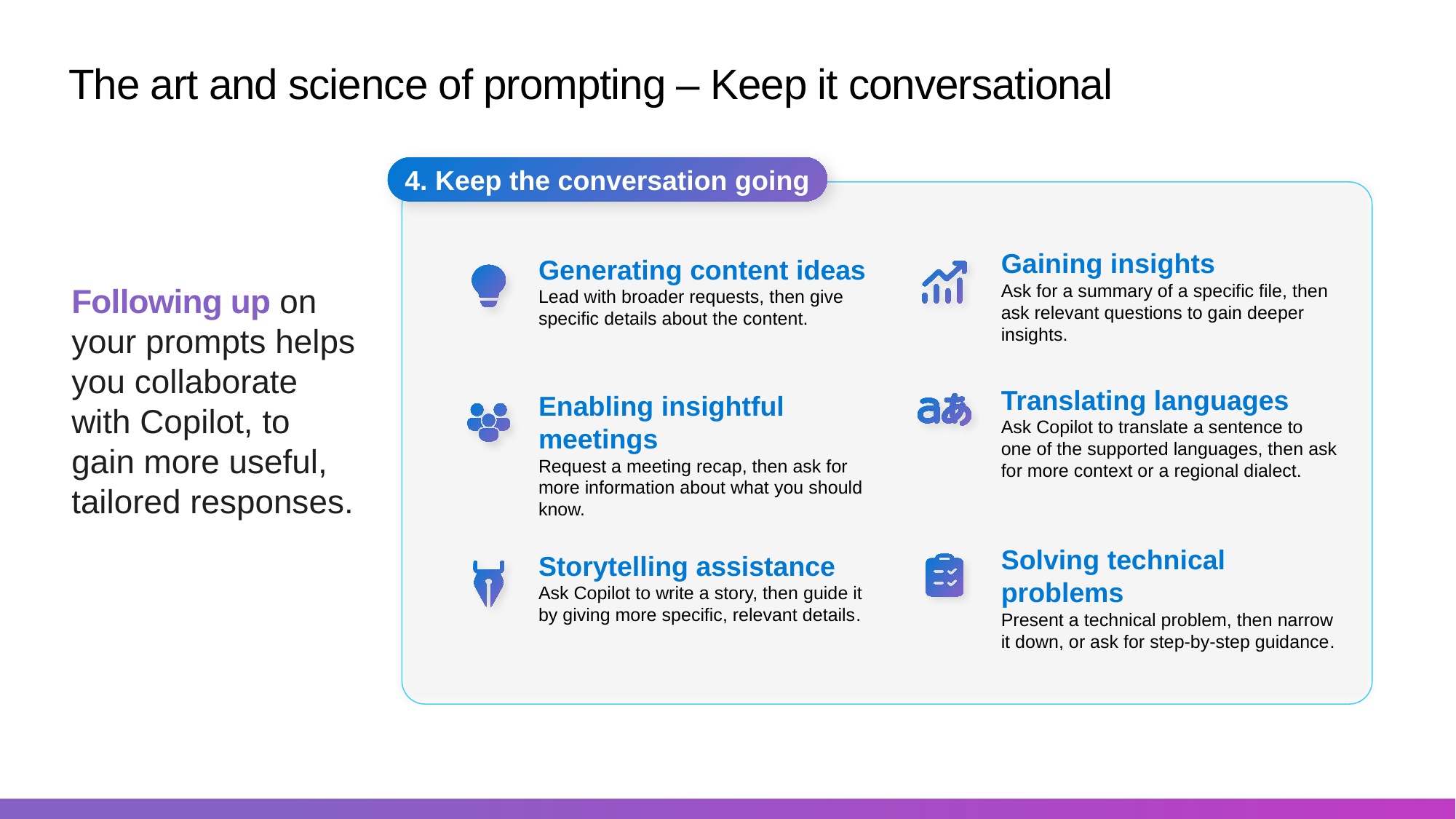

# The art and science of prompting – Keep it conversational
4. Keep the conversation going

Gaining insights
Ask for a summary of a specific file, then ask relevant questions to gain deeper insights.
Generating content ideas
Lead with broader requests, then give specific details about the content.

Following up on your prompts helps you collaborate with Copilot, to gain more useful, tailored responses.
Translating languages
Ask Copilot to translate a sentence to one of the supported languages, then ask for more context or a regional dialect.
Enabling insightful meetings
Request a meeting recap, then ask for more information about what you should know​.

Solving technical problems
Present a technical problem, then narrow it down, or ask for step-by-step guidance​.
Storytelling assistance
Ask Copilot to write a story, then guide it by giving more specific, relevant details​.